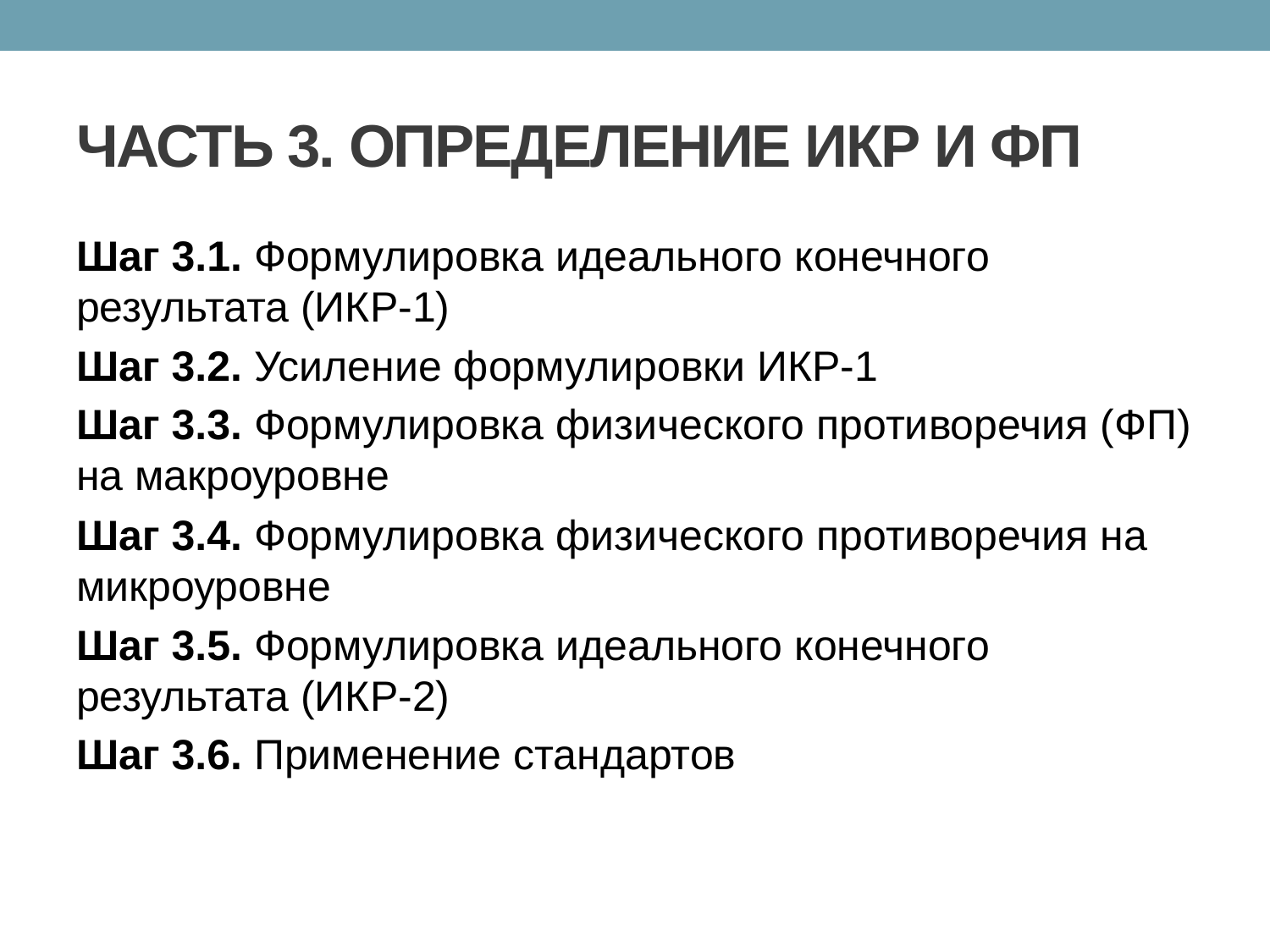

# ЧАСТЬ 3. ОПРЕДЕЛЕНИЕ ИКР И ФП
Шаг 3.1. Формулировка идеального конечного результата (ИКР-1)
Шаг 3.2. Усиление формулировки ИКР-1
Шаг 3.3. Формулировка физического противоречия (ФП) на макроуровне
Шаг 3.4. Формулировка физического противоречия на микроуровне
Шаг 3.5. Формулировка идеального конечного результата (ИКР-2)
Шаг 3.6. Применение стандартов